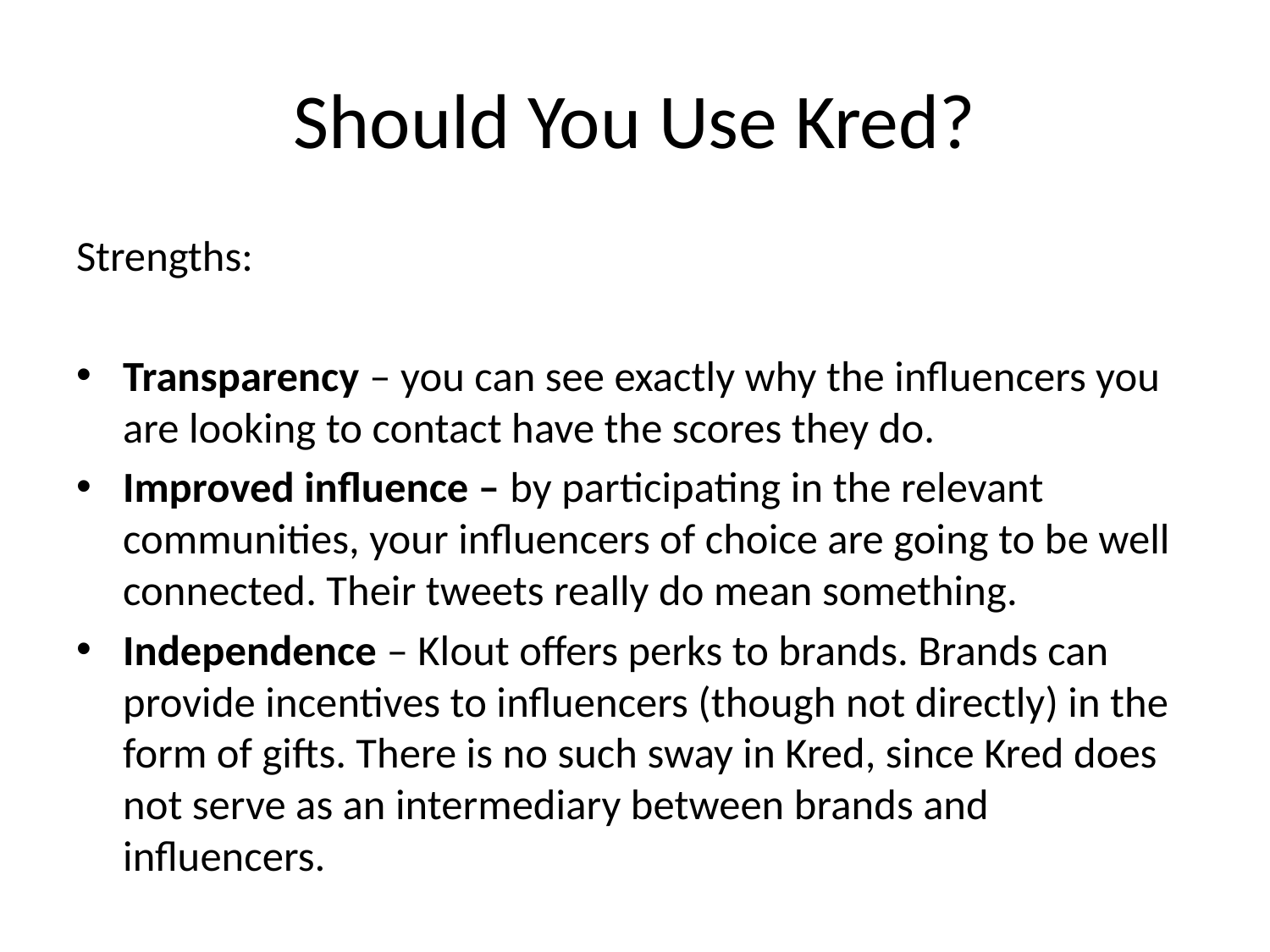

# Should You Use Kred?
Strengths:

Transparency – you can see exactly why the influencers you are looking to contact have the scores they do.
Improved influence – by participating in the relevant communities, your influencers of choice are going to be well connected. Their tweets really do mean something.
Independence – Klout offers perks to brands. Brands can provide incentives to influencers (though not directly) in the form of gifts. There is no such sway in Kred, since Kred does not serve as an intermediary between brands and influencers.